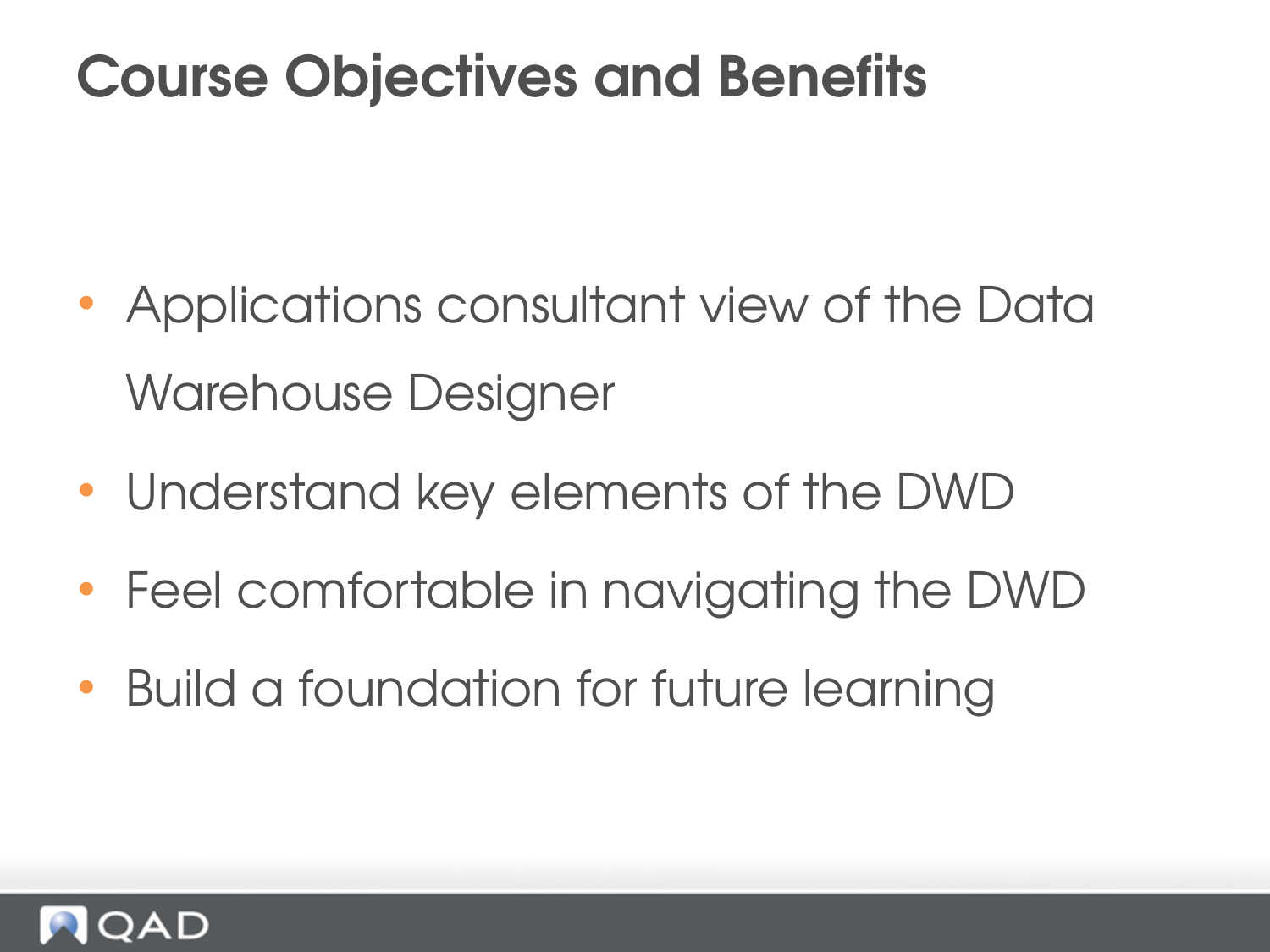

# Course Objectives and Benefits
Applications consultant view of the Data Warehouse Designer
Understand key elements of the DWD
Feel comfortable in navigating the DWD
Build a foundation for future learning